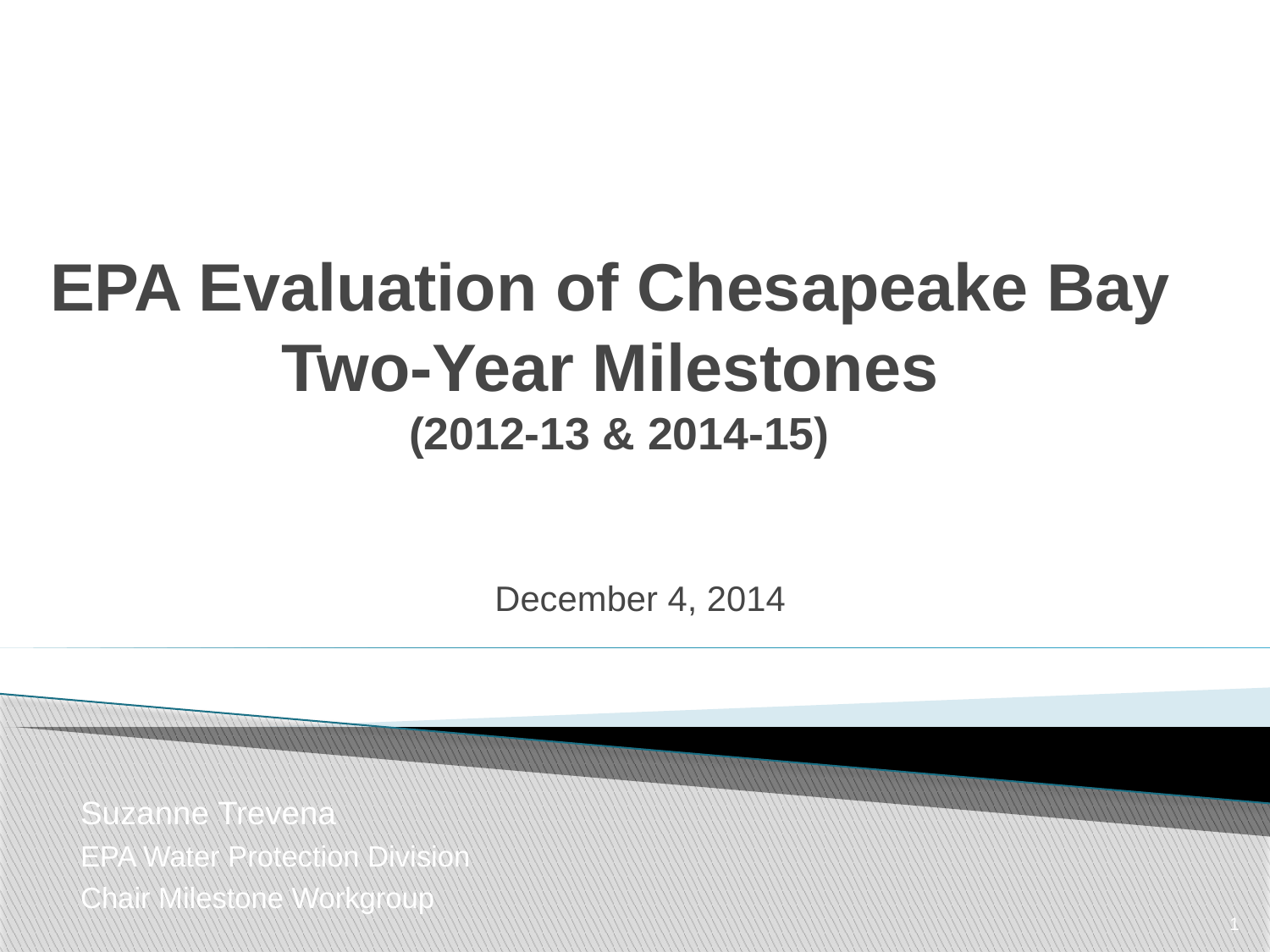

# EPA Evaluation of Chesapeake Bay Two-Year Milestones (2012-13 & 2014-15)
December 4, 2014

Suzanne Trevena
EPA Water Protection Division
Chair Milestone Workgroup

1